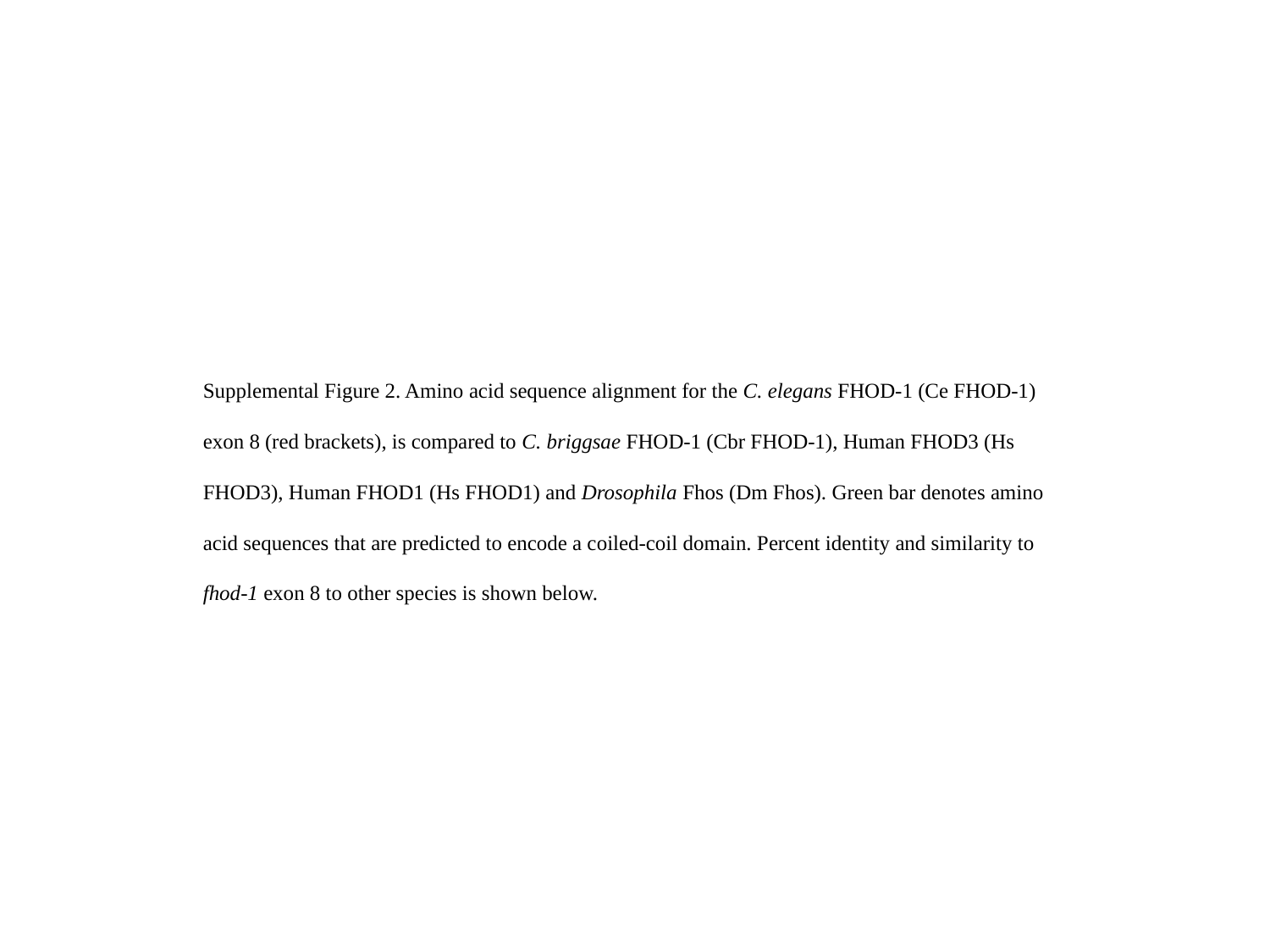

Supplemental Figure 2. Amino acid sequence alignment for the C. elegans FHOD-1 (Ce FHOD-1) exon 8 (red brackets), is compared to C. briggsae FHOD-1 (Cbr FHOD-1), Human FHOD3 (Hs FHOD3), Human FHOD1 (Hs FHOD1) and Drosophila Fhos (Dm Fhos). Green bar denotes amino acid sequences that are predicted to encode a coiled-coil domain. Percent identity and similarity to fhod-1 exon 8 to other species is shown below.